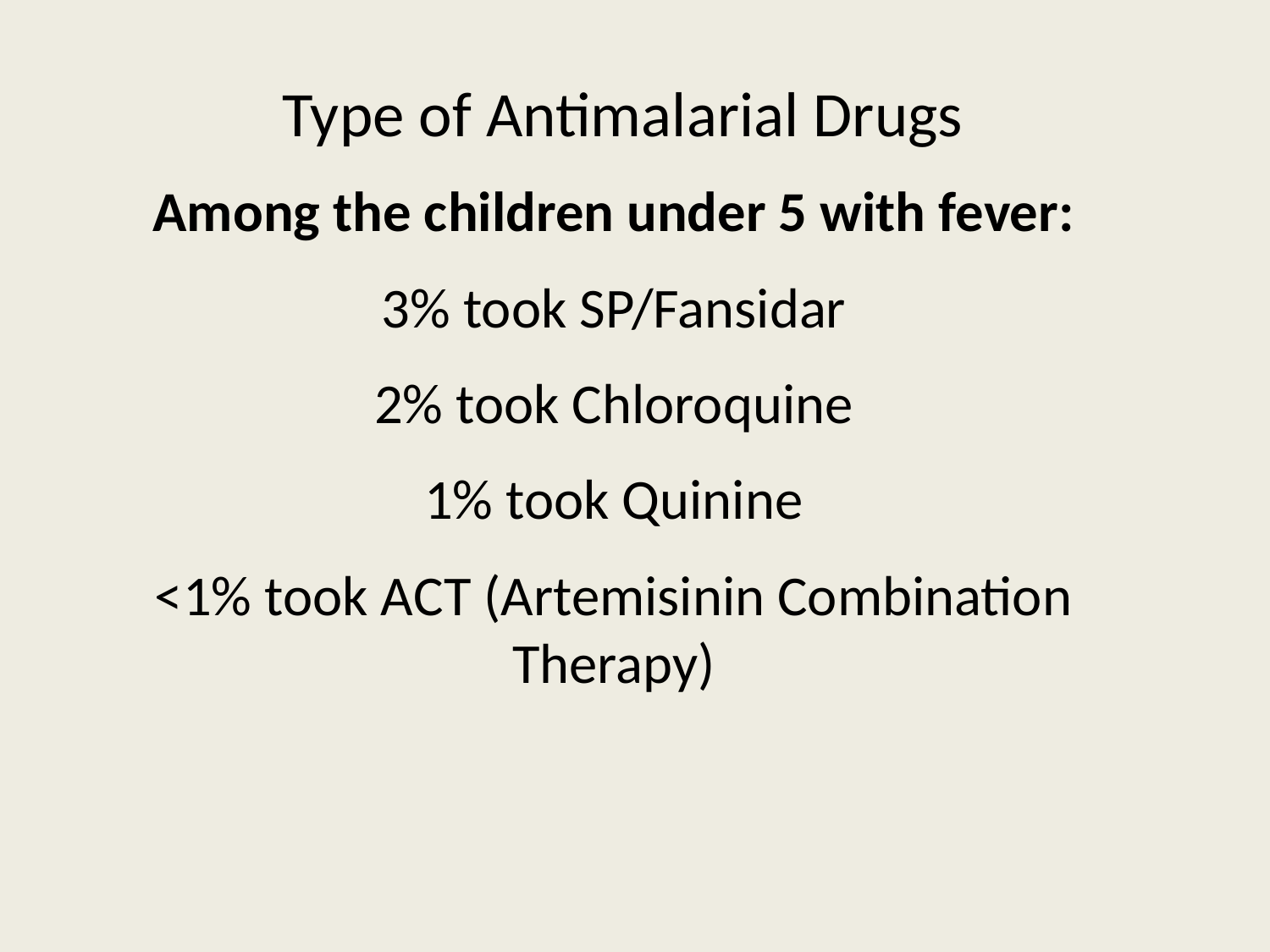

# Type of Antimalarial Drugs
Among the children under 5 with fever:
3% took SP/Fansidar
2% took Chloroquine
1% took Quinine
<1% took ACT (Artemisinin Combination Therapy)